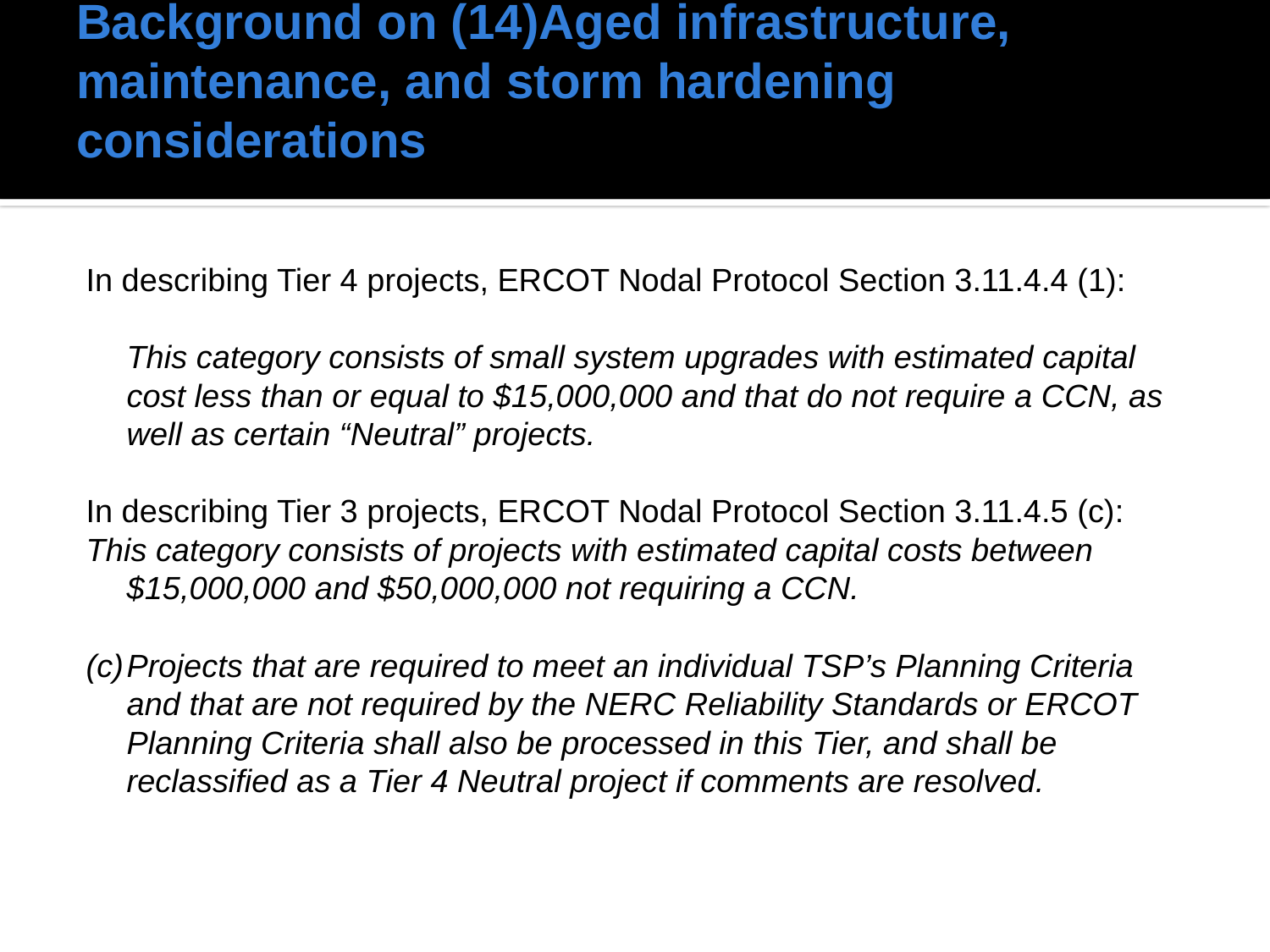

# Background on (14)Aged infrastructure, maintenance, and storm hardening considerations
In describing Tier 4 projects, ERCOT Nodal Protocol Section 3.11.4.4 (1):

 	This category consists of small system upgrades with estimated capital cost less than or equal to $15,000,000 and that do not require a CCN, as well as certain “Neutral” projects.

In describing Tier 3 projects, ERCOT Nodal Protocol Section 3.11.4.5 (c):
This category consists of projects with estimated capital costs between $15,000,000 and $50,000,000 not requiring a CCN.

(c)	Projects that are required to meet an individual TSP’s Planning Criteria and that are not required by the NERC Reliability Standards or ERCOT Planning Criteria shall also be processed in this Tier, and shall be reclassified as a Tier 4 Neutral project if comments are resolved.